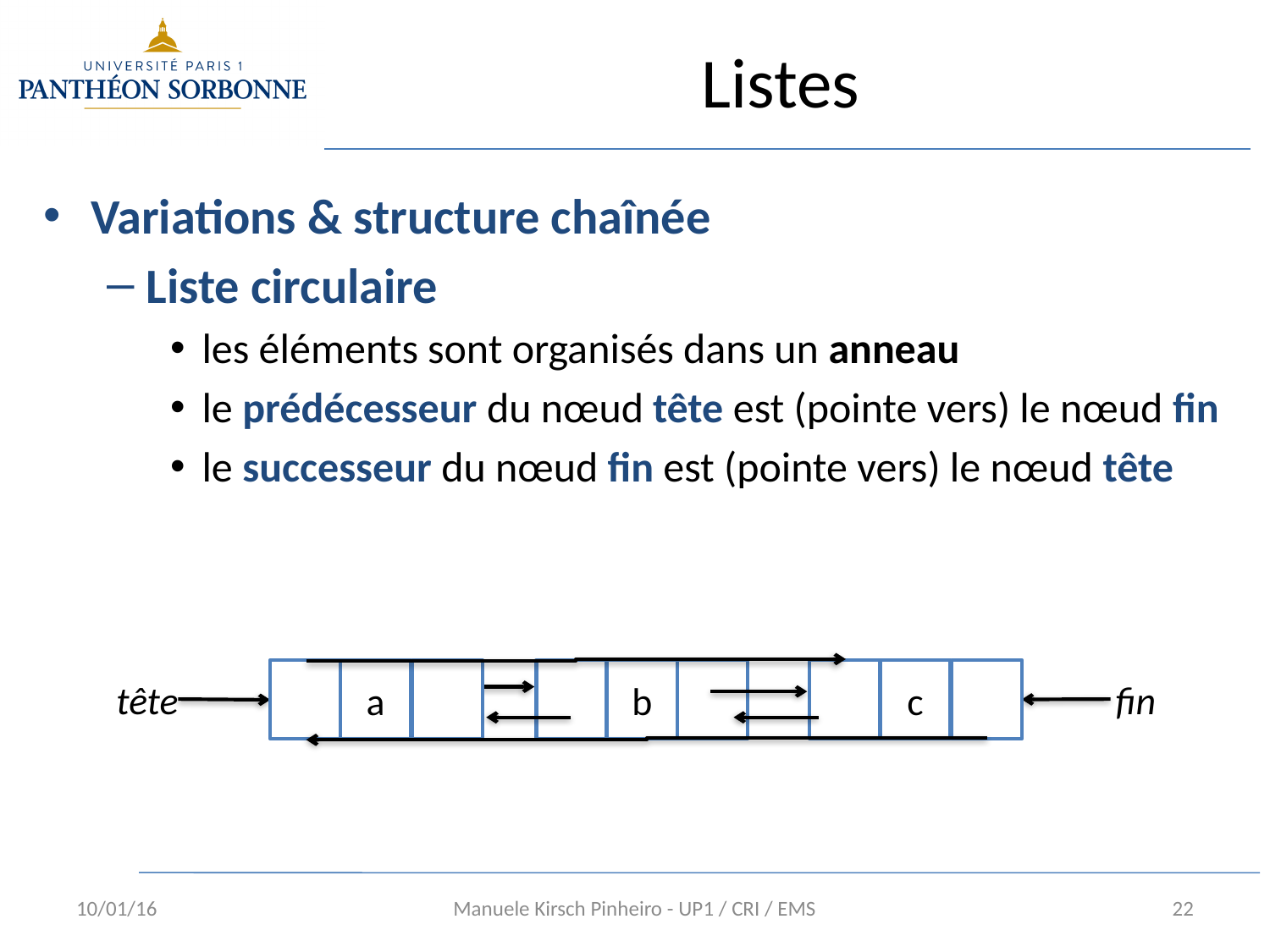

# Listes
Variations & structure chaînée
Liste circulaire
les éléments sont organisés dans un anneau
le prédécesseur du nœud tête est (pointe vers) le nœud fin
le successeur du nœud fin est (pointe vers) le nœud tête

a

b

c

tête
fin
10/01/16
Manuele Kirsch Pinheiro - UP1 / CRI / EMS
22